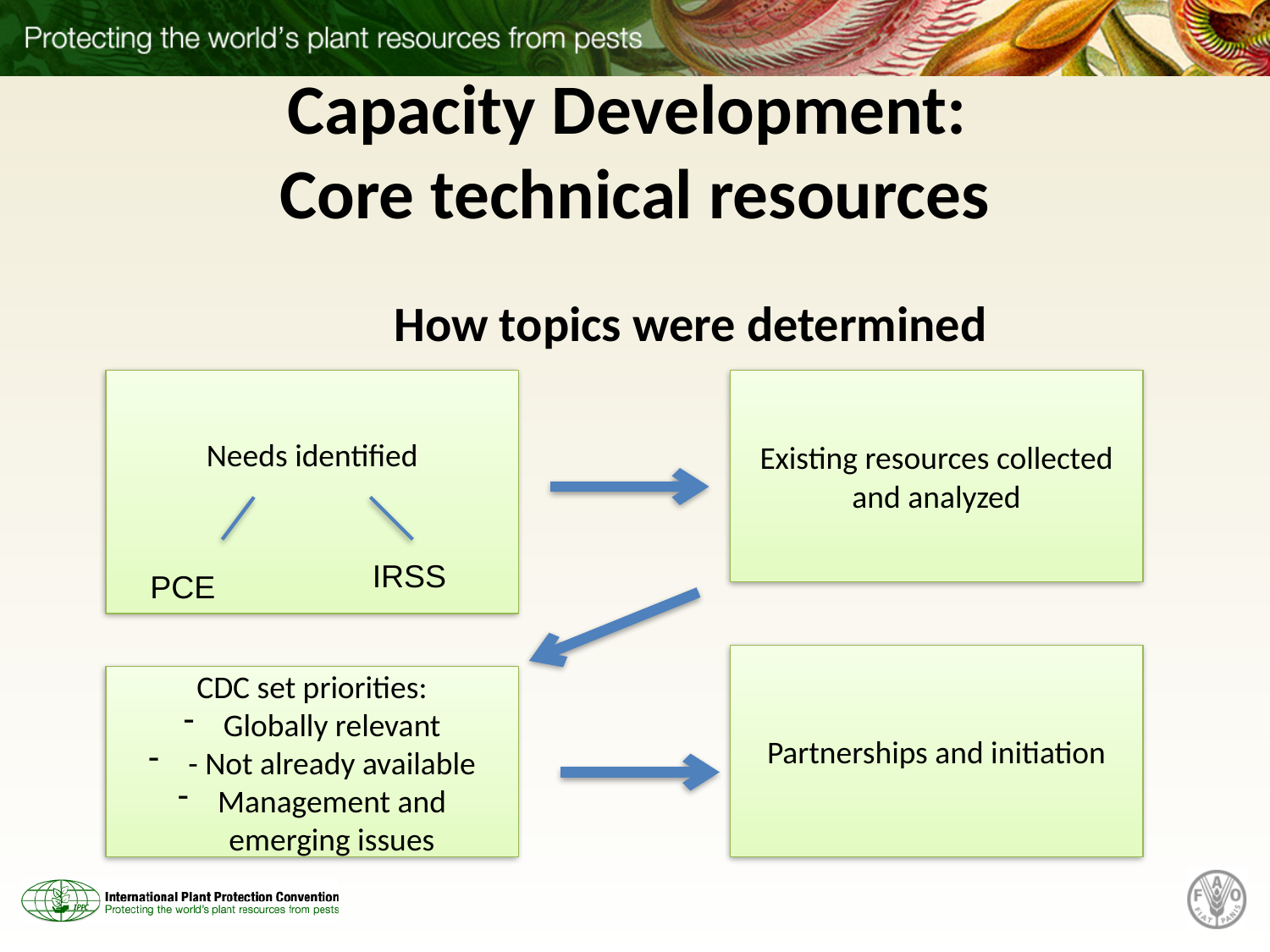

# Capacity Development: Core technical resources
How topics were determined

Needs identified

Existing resources collected and analyzed
IRSS
PCE
Partnerships and initiation
CDC set priorities:
Globally relevant
- Not already available
Management and emerging issues